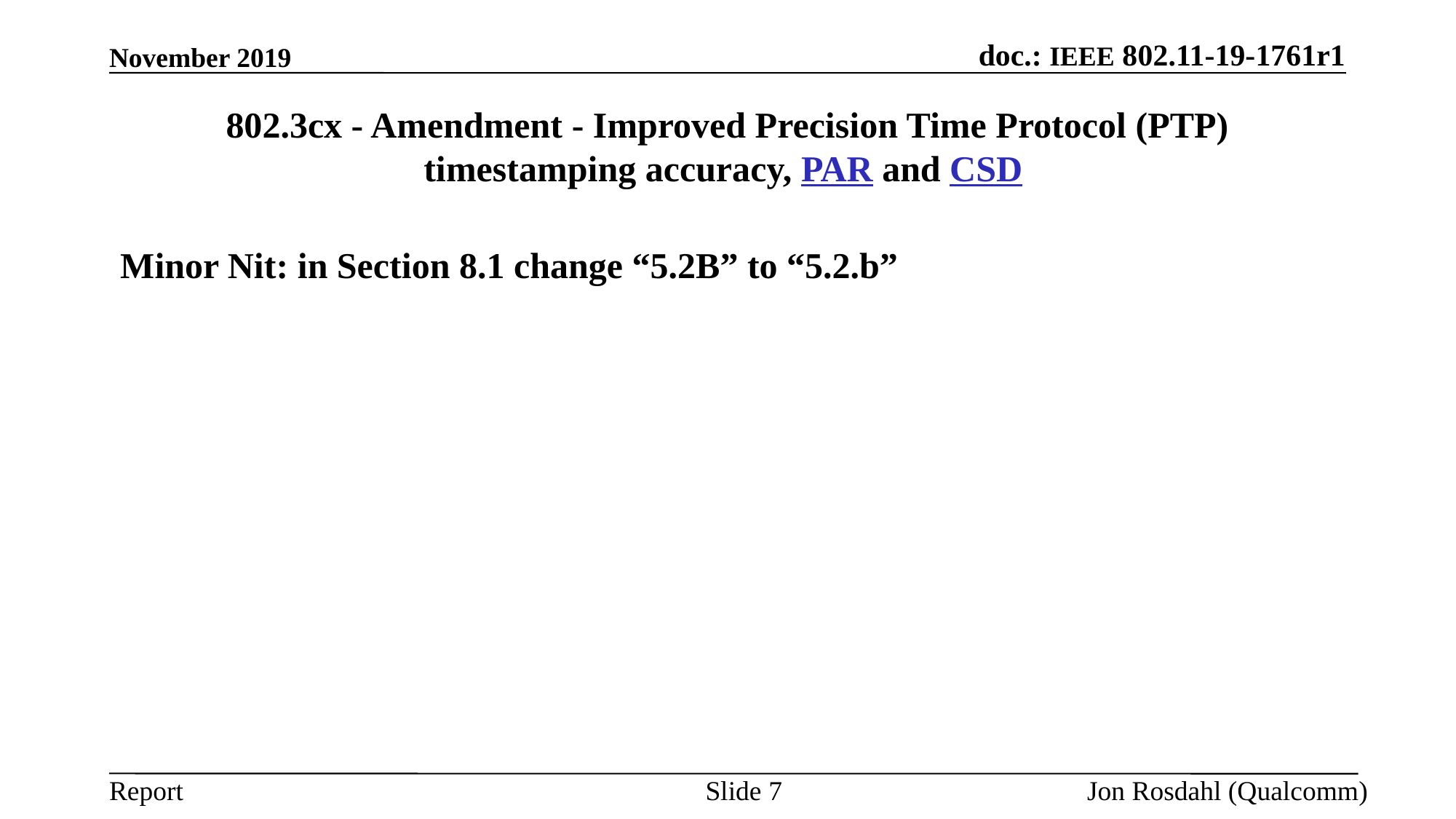

November 2019
# 802.3cx - Amendment - Improved Precision Time Protocol (PTP) timestamping accuracy, PAR and CSD
Minor Nit: in Section 8.1 change “5.2B” to “5.2.b”
Slide 7
Jon Rosdahl (Qualcomm)